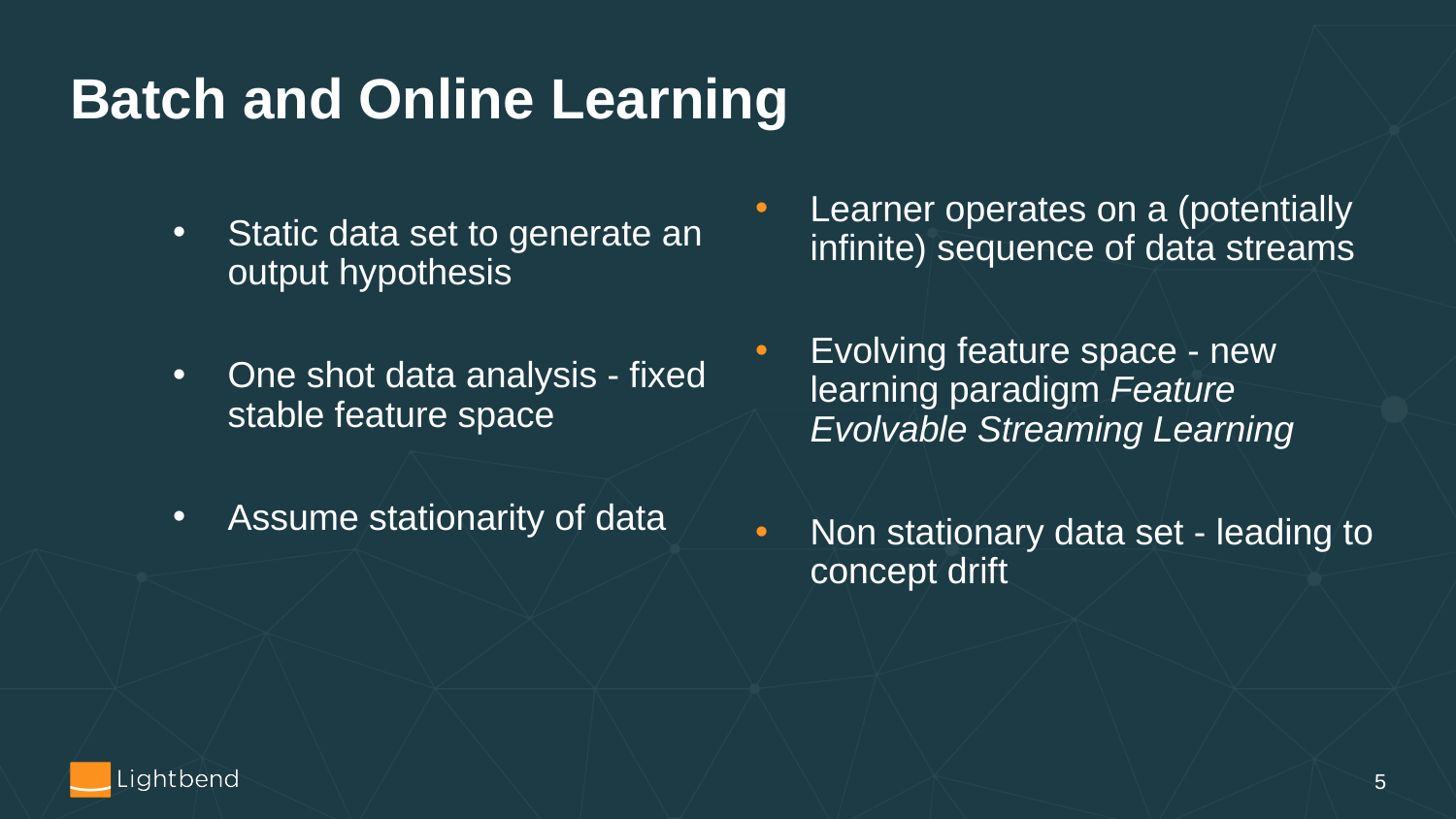

# Batch and Online Learning
Learner operates on a (potentially infinite) sequence of data streams

Evolving feature space - new learning paradigm Feature Evolvable Streaming Learning

Non stationary data set - leading to concept drift

Static data set to generate an output hypothesis

One shot data analysis - fixed stable feature space

Assume stationarity of data

5